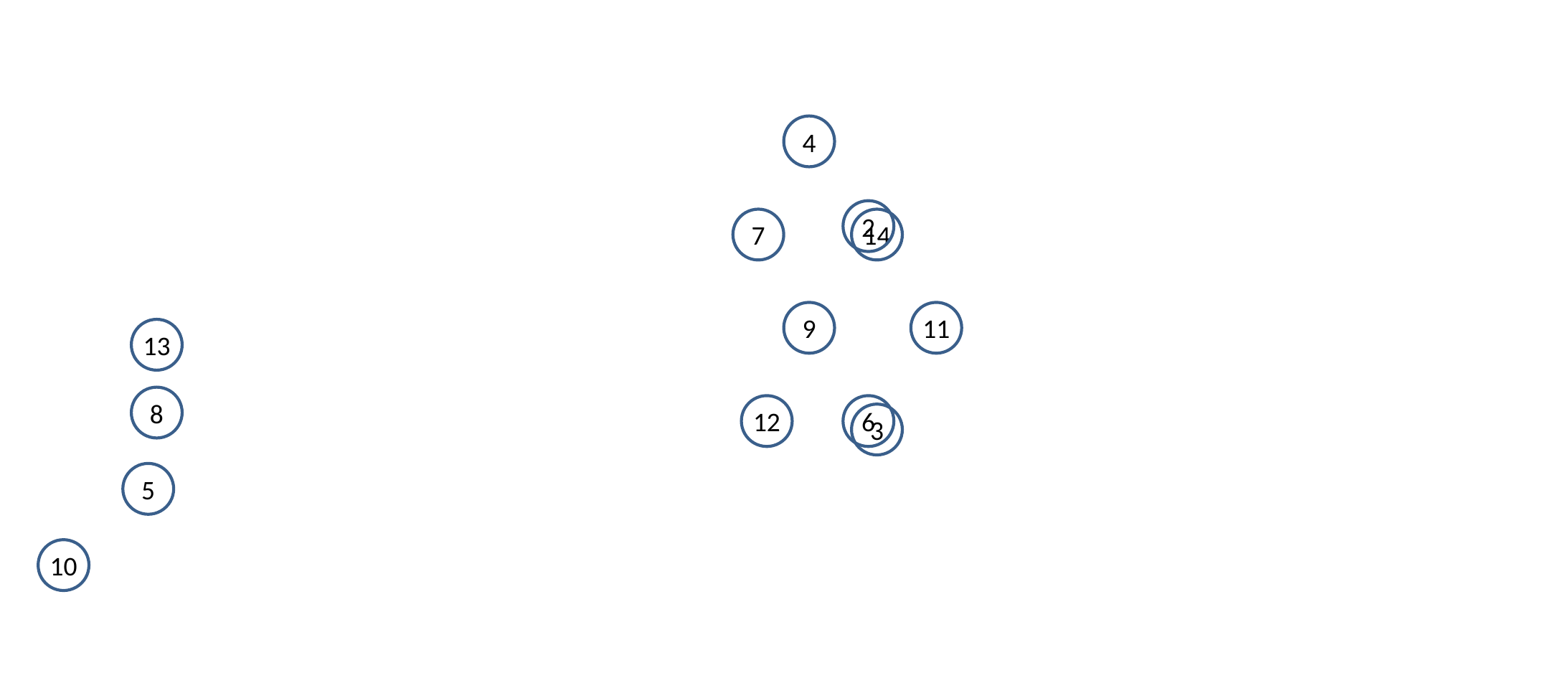

4
2
7
14
9
11
13
8
12
6
3
5
10